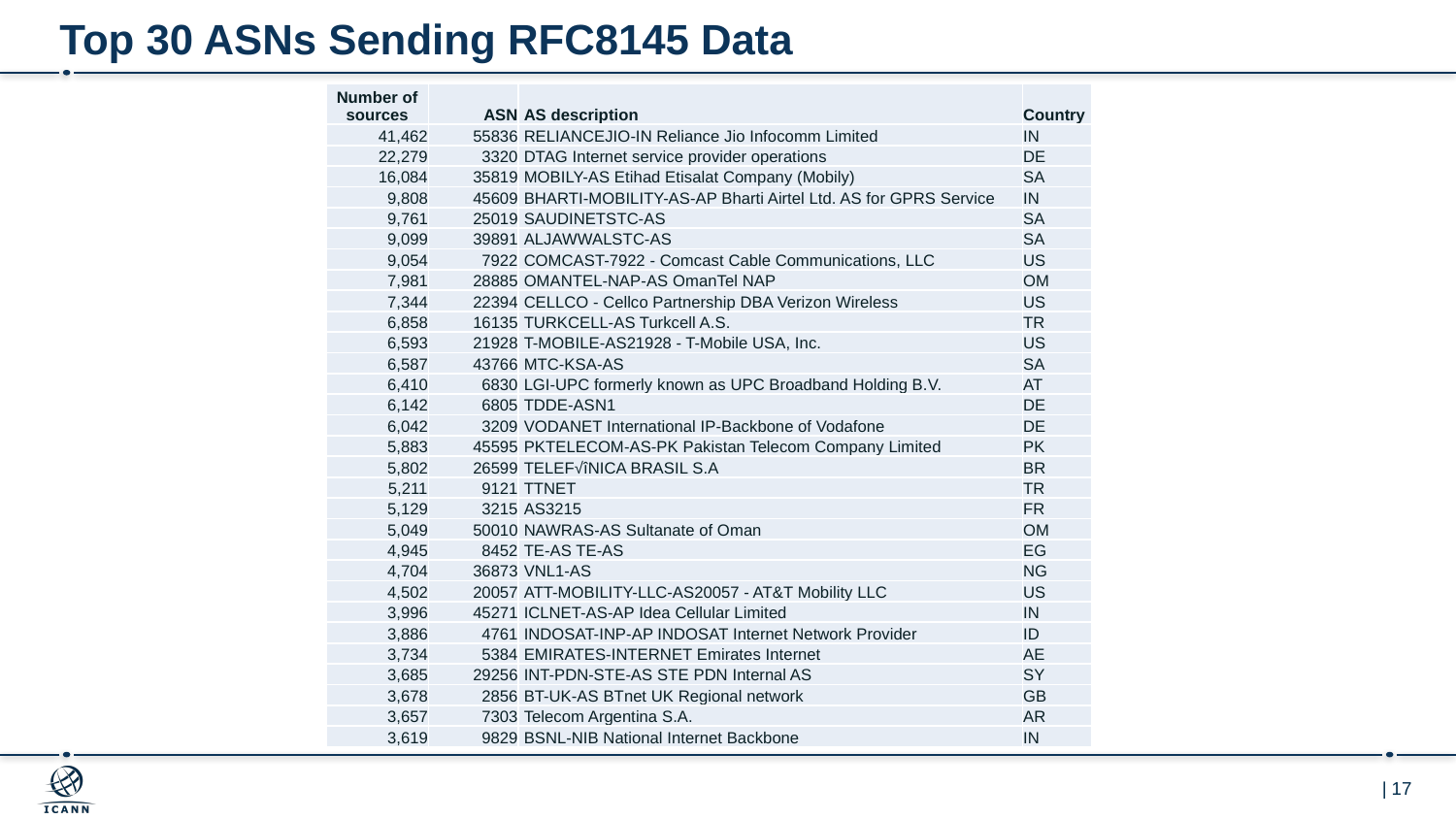

# Top 30 ASNs Sending RFC8145 Data
| Number of sources | ASN | AS description | Country |
| --- | --- | --- | --- |
| 41,462 | 55836 | RELIANCEJIO-IN Reliance Jio Infocomm Limited | IN |
| 22,279 | 3320 | DTAG Internet service provider operations | DE |
| 16,084 | 35819 | MOBILY-AS Etihad Etisalat Company (Mobily) | SA |
| 9,808 | 45609 | BHARTI-MOBILITY-AS-AP Bharti Airtel Ltd. AS for GPRS Service | IN |
| 9,761 | 25019 | SAUDINETSTC-AS | SA |
| 9,099 | 39891 | ALJAWWALSTC-AS | SA |
| 9,054 | 7922 | COMCAST-7922 - Comcast Cable Communications, LLC | US |
| 7,981 | 28885 | OMANTEL-NAP-AS OmanTel NAP | OM |
| 7,344 | 22394 | CELLCO - Cellco Partnership DBA Verizon Wireless | US |
| 6,858 | 16135 | TURKCELL-AS Turkcell A.S. | TR |
| 6,593 | 21928 | T-MOBILE-AS21928 - T-Mobile USA, Inc. | US |
| 6,587 | 43766 | MTC-KSA-AS | SA |
| 6,410 | 6830 | LGI-UPC formerly known as UPC Broadband Holding B.V. | AT |
| 6,142 | 6805 | TDDE-ASN1 | DE |
| 6,042 | 3209 | VODANET International IP-Backbone of Vodafone | DE |
| 5,883 | 45595 | PKTELECOM-AS-PK Pakistan Telecom Company Limited | PK |
| 5,802 | 26599 | TELEF√îNICA BRASIL S.A | BR |
| 5,211 | 9121 | TTNET | TR |
| 5,129 | 3215 | AS3215 | FR |
| 5,049 | 50010 | NAWRAS-AS Sultanate of Oman | OM |
| 4,945 | 8452 | TE-AS TE-AS | EG |
| 4,704 | 36873 | VNL1-AS | NG |
| 4,502 | 20057 | ATT-MOBILITY-LLC-AS20057 - AT&T Mobility LLC | US |
| 3,996 | 45271 | ICLNET-AS-AP Idea Cellular Limited | IN |
| 3,886 | 4761 | INDOSAT-INP-AP INDOSAT Internet Network Provider | ID |
| 3,734 | 5384 | EMIRATES-INTERNET Emirates Internet | AE |
| 3,685 | 29256 | INT-PDN-STE-AS STE PDN Internal AS | SY |
| 3,678 | 2856 | BT-UK-AS BTnet UK Regional network | GB |
| 3,657 | 7303 | Telecom Argentina S.A. | AR |
| 3,619 | 9829 | BSNL-NIB National Internet Backbone | IN |